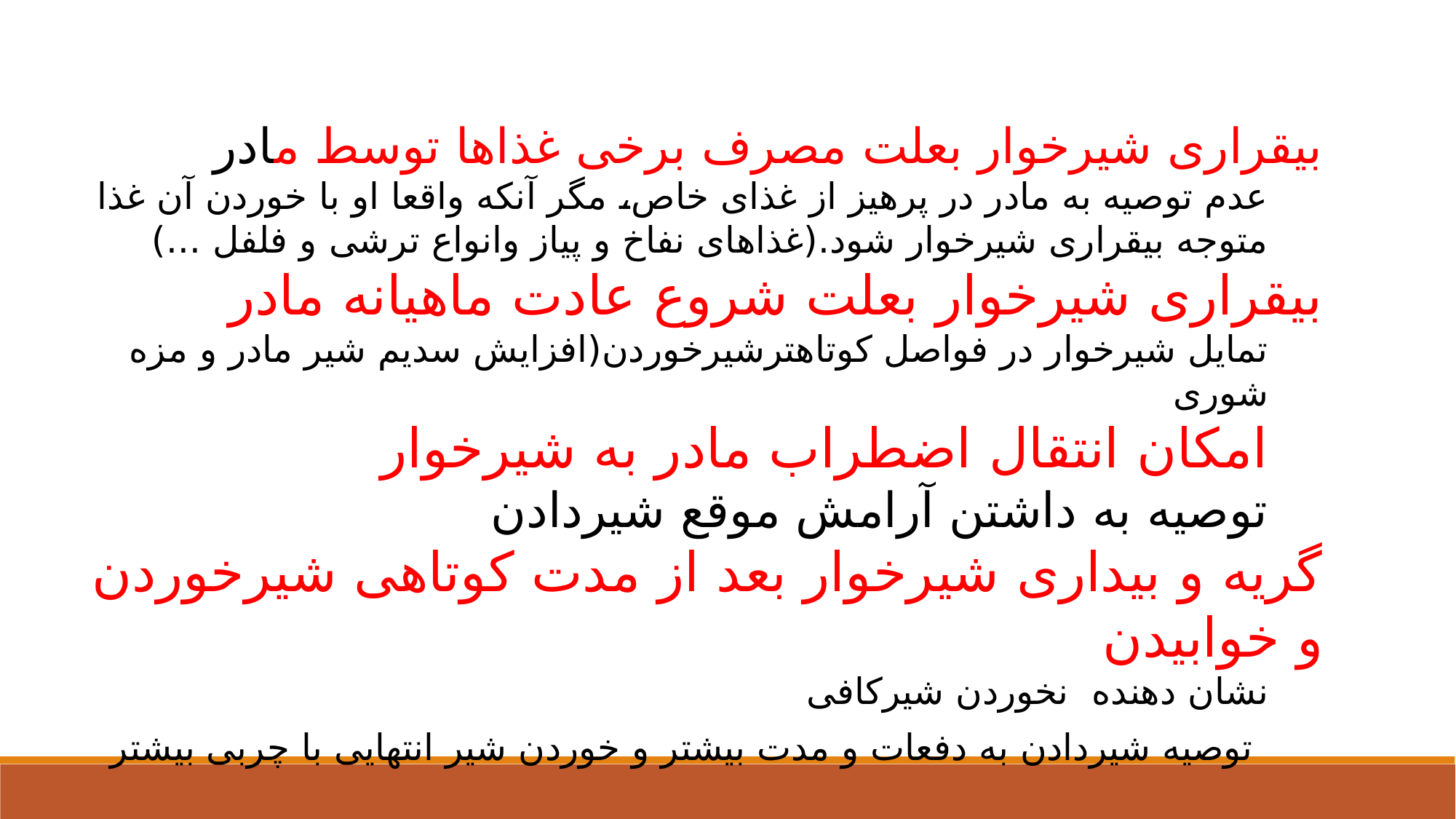

بیقراری شیرخوار بعلت مصرف برخی غذاها توسط مادر
عدم توصیه به مادر در پرهیز از غذای خاص، مگر آنکه واقعا او با خوردن آن غذا متوجه بیقراری شیرخوار شود.(غذاهای نفاخ و پیاز وانواع ترشی و فلفل ...)
بیقراری شیرخوار بعلت شروع عادت ماهیانه مادر
تمایل شیرخوار در فواصل کوتاهترشیرخوردن(افزایش سدیم شیر مادر و مزه شوری
امکان انتقال اضطراب مادر به شیرخوار
توصیه به داشتن آرامش موقع شیردادن
گریه و بیداری شیرخوار بعد از مدت کوتاهی شیرخوردن و خوابیدن
نشان دهنده  نخوردن شیرکافی
 توصیه شیردادن به دفعات و مدت بیشتر و خوردن شیر انتهایی با چربی بیشتر